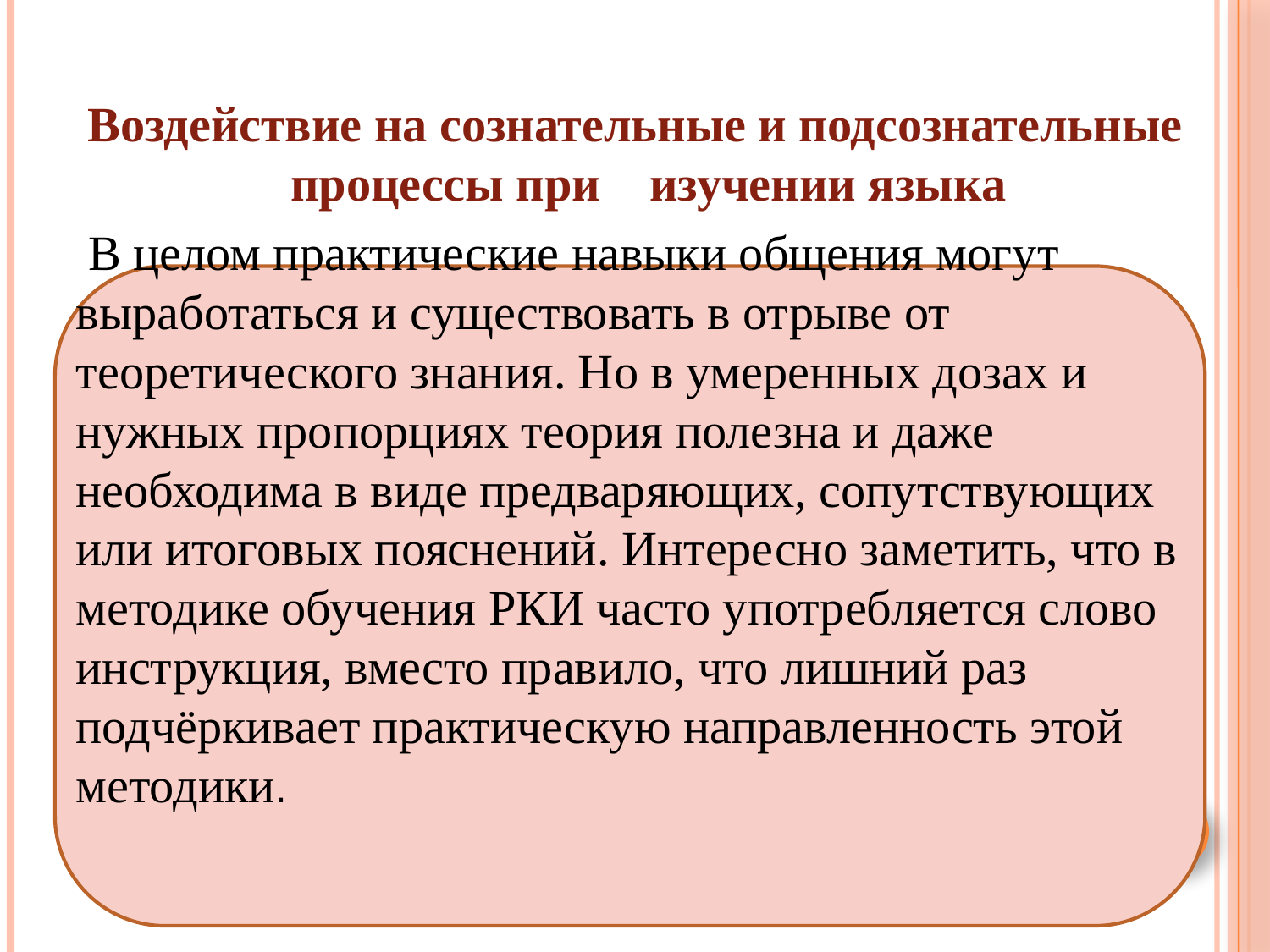

Воздействие на сознательные и подсознательные процессы при    изучении языка
 В целом практические навыки общения могут выработаться и существовать в отрыве от теоретического знания. Но в умеренных дозах и нужных пропорциях теория полезна и даже необходима в виде предваряющих, сопутствующих или итоговых пояснений. Интересно заметить, что в методике обучения РКИ часто употребляется слово инструкция, вместо правило, что лишний раз подчёркивает практическую направленность этой методики.